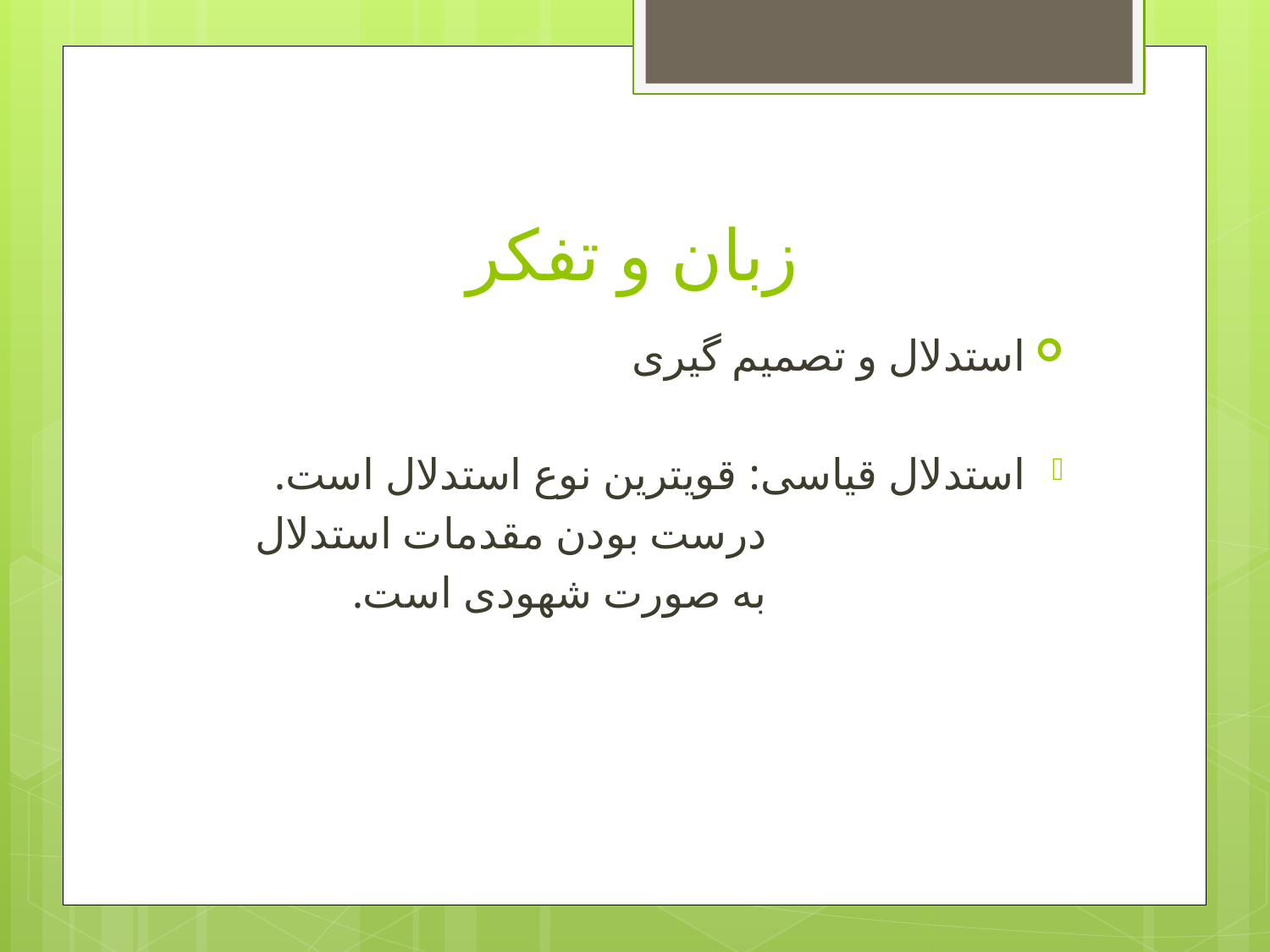

# زبان و تفکر
استدلال و تصمیم گیری

استدلال قیاسی: قویترین نوع استدلال است.
                           درست بودن مقدمات استدلال
                           به صورت شهودی است.